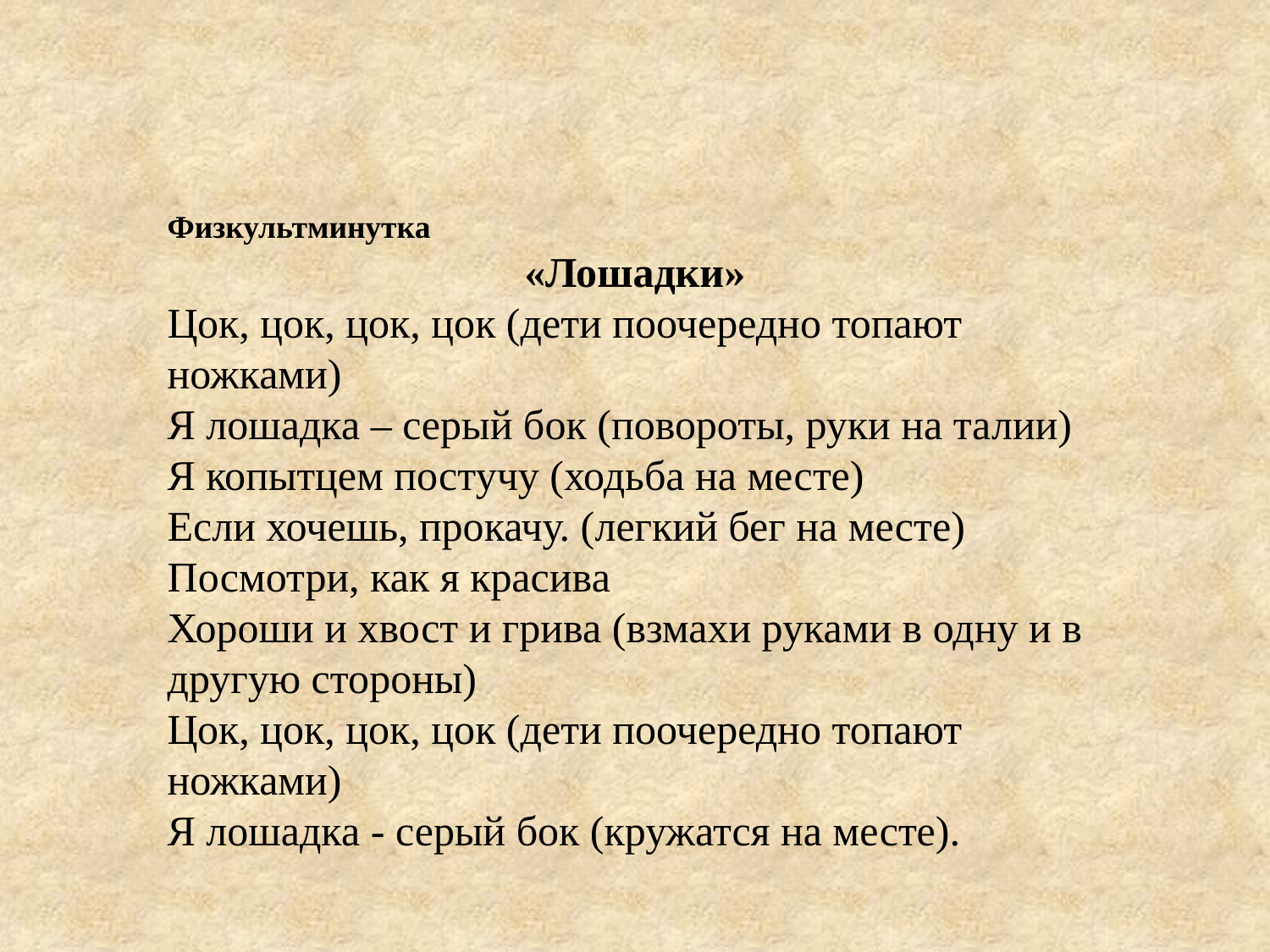

Физкультминутка
«Лошадки»
Цок, цок, цок, цок (дети поочередно топают ножками)
Я лошадка – серый бок (повороты, руки на талии)
Я копытцем постучу (ходьба на месте)
Если хочешь, прокачу. (легкий бег на месте)
Посмотри, как я красива
Хороши и хвост и грива (взмахи руками в одну и в другую стороны)
Цок, цок, цок, цок (дети поочередно топают ножками)
Я лошадка - серый бок (кружатся на месте).